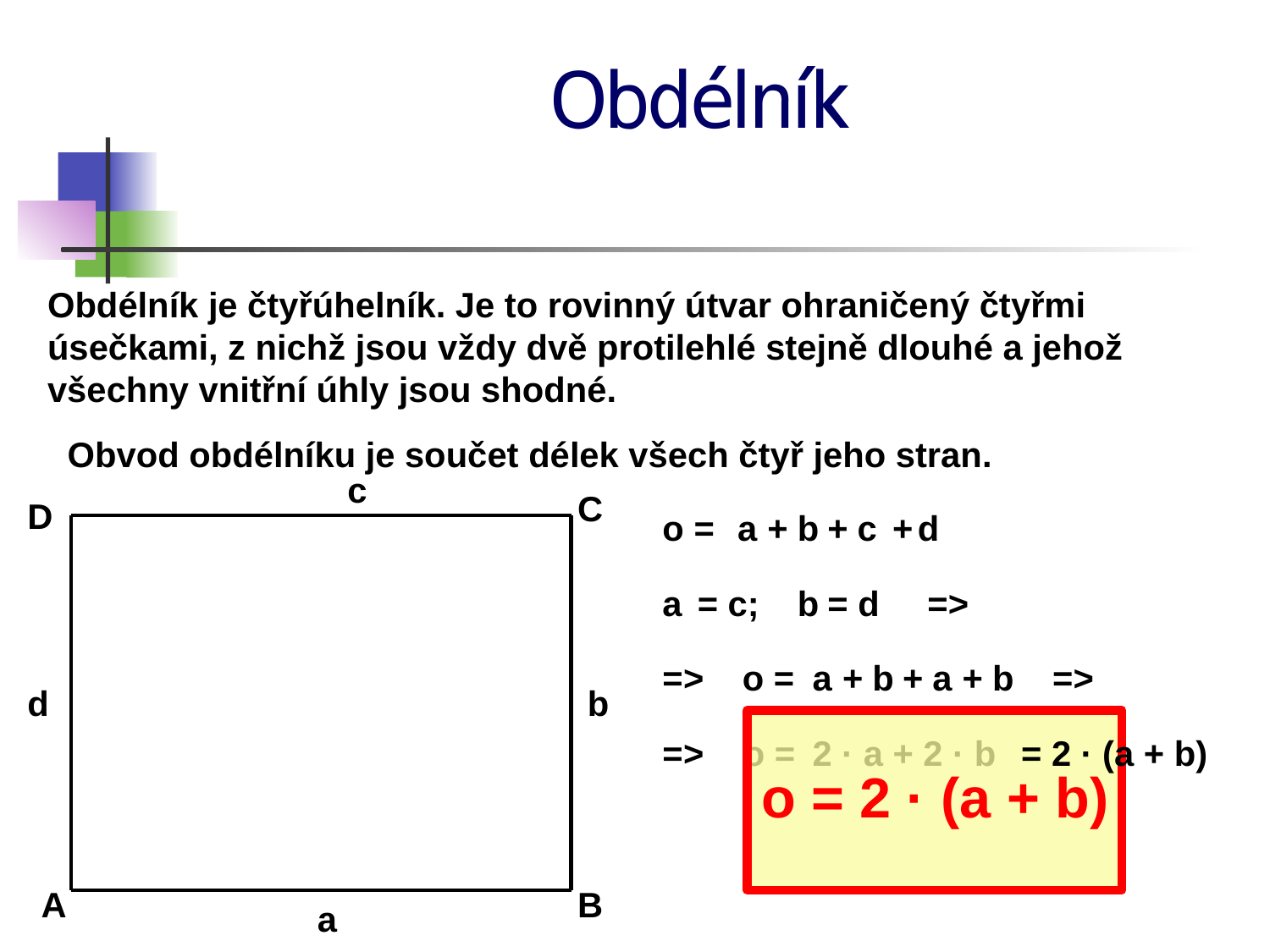

# Obdélník
Obdélník je čtyřúhelník. Je to rovinný útvar ohraničený čtyřmi úsečkami, z nichž jsou vždy dvě protilehlé stejně dlouhé a jehož všechny vnitřní úhly jsou shodné.
Obvod obdélníku je součet délek všech čtyř jeho stran.
c
C
D
o =
a
+
b
+
c
+
d
a
= c;
b
= d
=>
=>
o =
a
+
b
+
a
+
b
=>
d
b

=>
o =
2 · a + 2 · b
= 2 · (a + b)
o = 2 · (a + b)
A
B
a